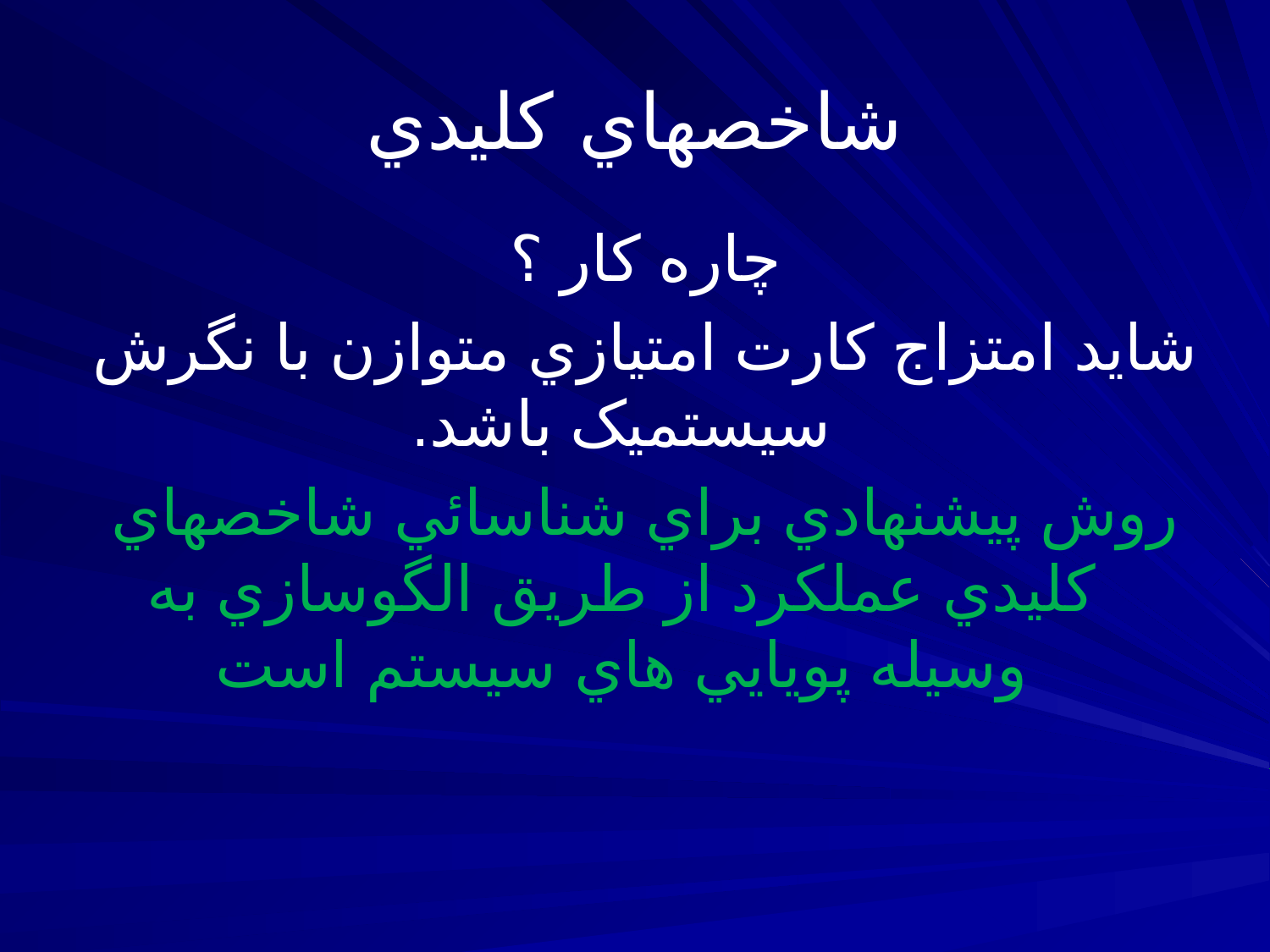

# شاخصهاي کليدي
چاره کار ؟
شايد امتزاج کارت امتيازي متوازن با نگرش سيستميک باشد.
روش پيشنهادي براي شناسائي شاخصهاي کليدي عملکرد از طريق الگوسازي به وسيله پويايي هاي سيستم است